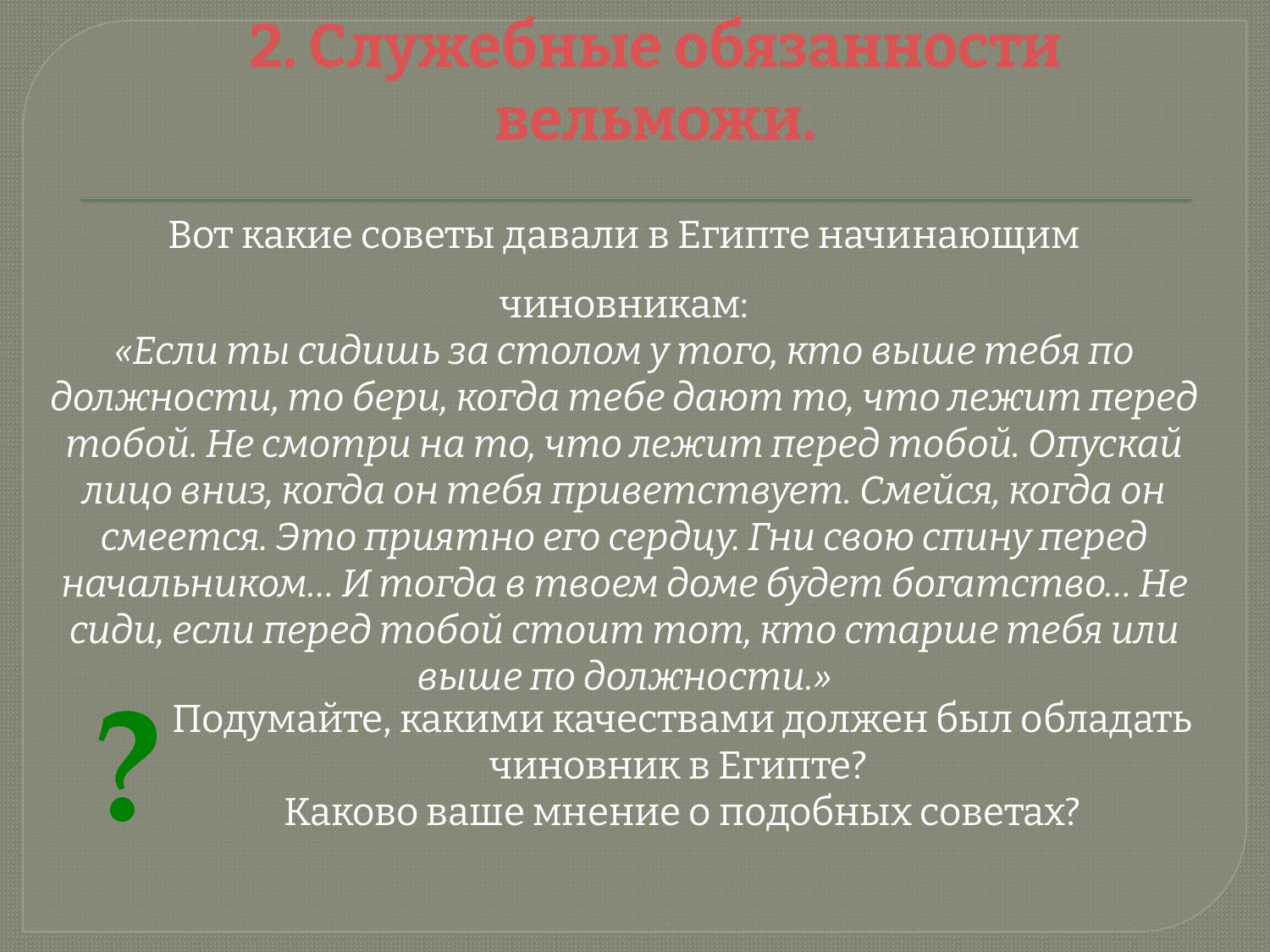

# 2. Служебные обязанности вельможи.
Вот какие советы давали в Египте начинающим чиновникам:
«Если ты сидишь за столом у того, кто выше тебя по должности, то бери, когда тебе дают то, что лежит перед тобой. Не смотри на то, что лежит перед тобой. Опускай лицо вниз, когда он тебя приветствует. Смейся, когда он смеется. Это приятно его сердцу. Гни свою спину перед начальником… И тогда в твоем доме будет богатство… Не сиди, если перед тобой стоит тот, кто старше тебя или выше по должности.»
?
Подумайте, какими качествами должен был обладать чиновник в Египте?
Каково ваше мнение о подобных советах?